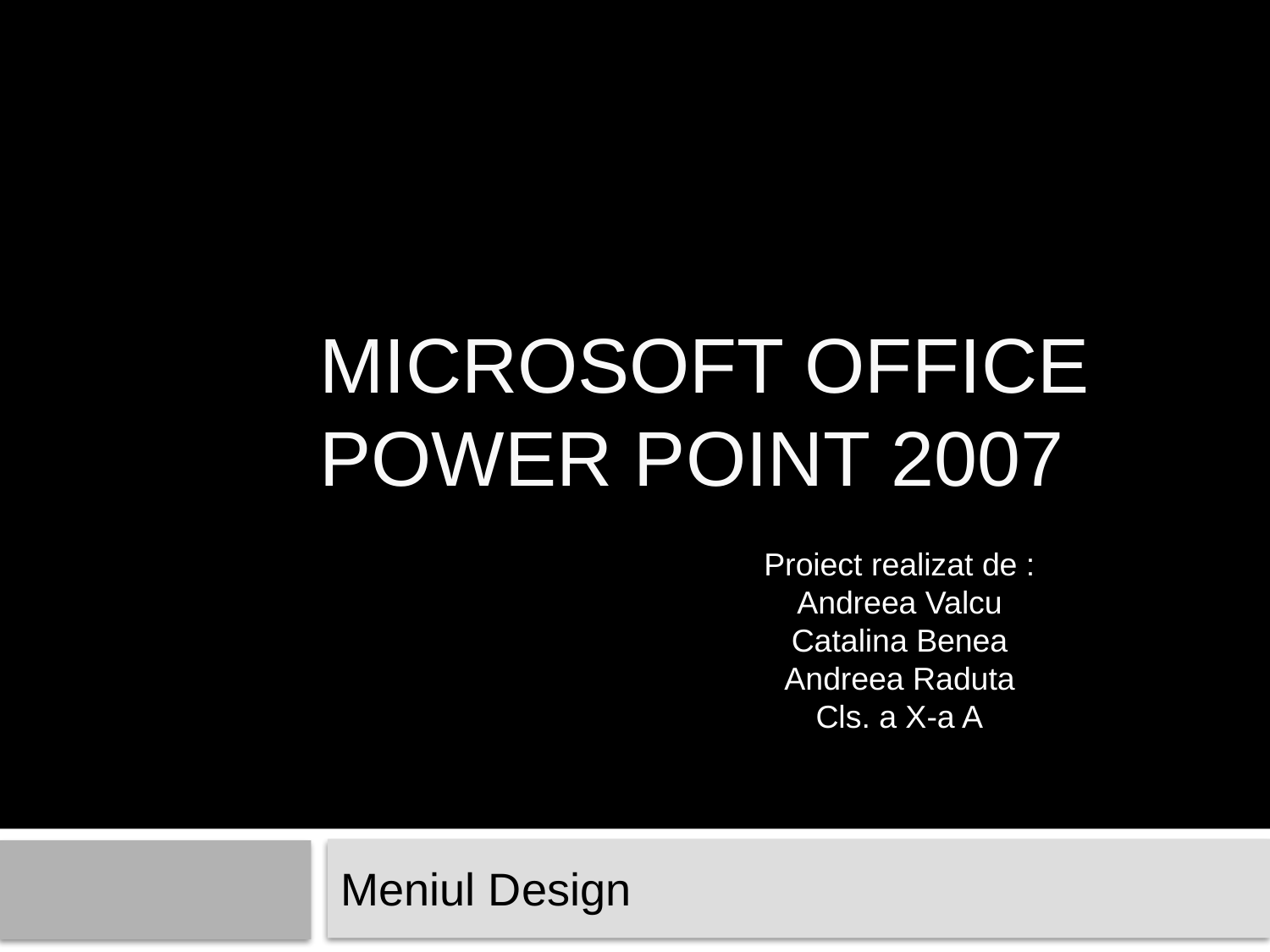

# Microsoft Office Power Point 2007
Proiect realizat de :
Andreea Valcu
Catalina Benea
Andreea Raduta
Cls. a X-a A
Meniul Design